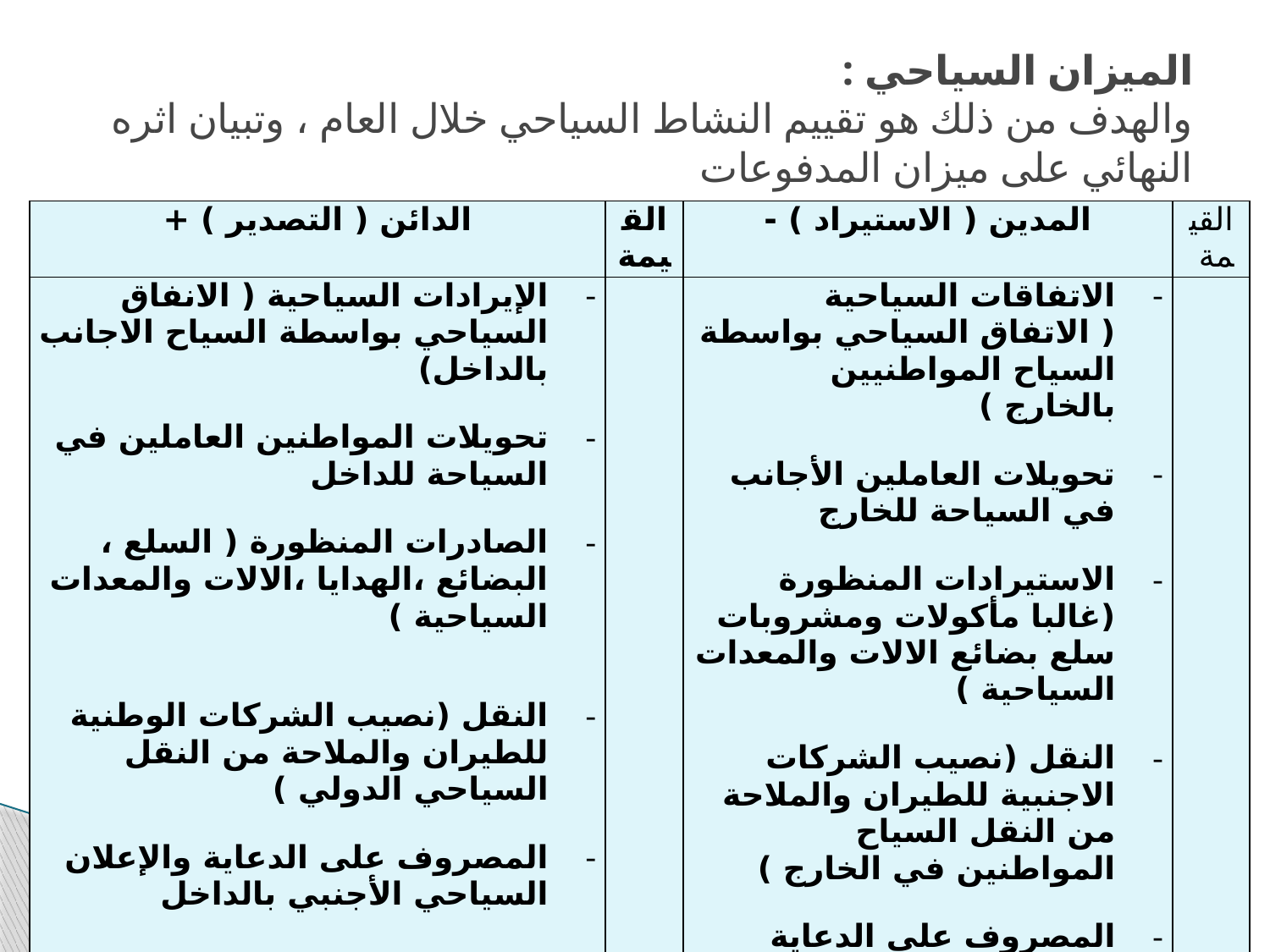

# الميزان السياحي : والهدف من ذلك هو تقييم النشاط السياحي خلال العام ، وتبيان اثره النهائي على ميزان المدفوعات
| الدائن ( التصدير ) + | القيمة | المدين ( الاستيراد ) - | القيمة |
| --- | --- | --- | --- |
| الإيرادات السياحية ( الانفاق السياحي بواسطة السياح الاجانب بالداخل) تحويلات المواطنين العاملين في السياحة للداخل الصادرات المنظورة ( السلع ، البضائع ،الهدايا ،الالات والمعدات السياحية ) النقل (نصيب الشركات الوطنية للطيران والملاحة من النقل السياحي الدولي ) المصروف على الدعاية والإعلان السياحي الأجنبي بالداخل الاستثمار السياحي الأجنبي بالداخل |  | الاتفاقات السياحية ( الاتفاق السياحي بواسطة السياح المواطنيين بالخارج ) تحويلات العاملين الأجانب في السياحة للخارج الاستيرادات المنظورة (غالبا مأكولات ومشروبات سلع بضائع الالات والمعدات السياحية ) النقل (نصيب الشركات الاجنبية للطيران والملاحة من النقل السياح المواطنين في الخارج ) المصروف على الدعاية والإعلان السياحي الوطني في الخارج الاستثمار السياحي الوطني بالخارج |  |
اقتصاديات السياحة البيئية
75